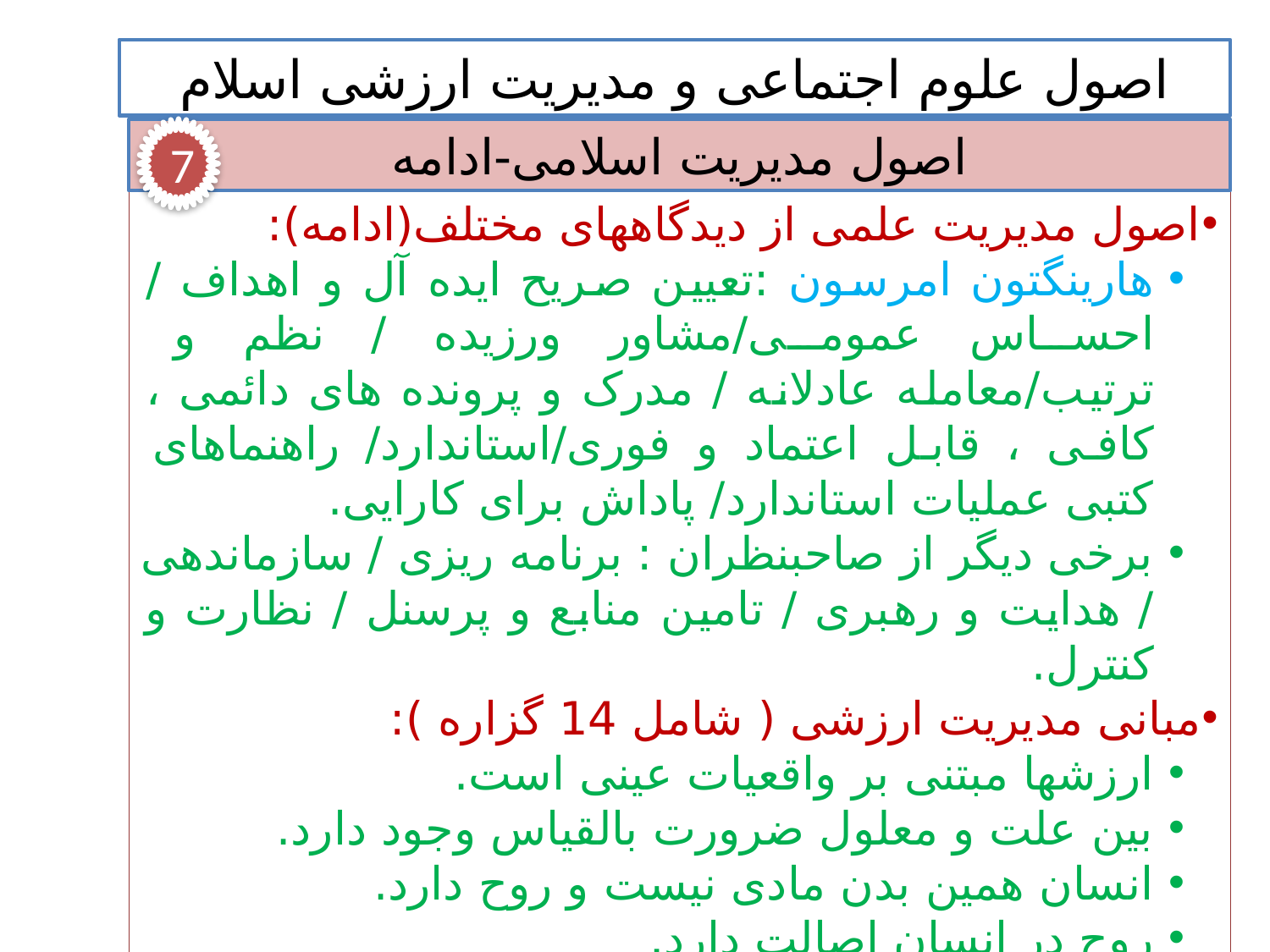

اصول علوم اجتماعی و مدیریت ارزشی اسلام
اصول مدیریت اسلامی-ادامه
7
اصول مدیریت علمی از دیدگاههای مختلف(ادامه):
هارینگتون امرسون :تعیین صریح ایده آل و اهداف / احساس عمومی/مشاور ورزیده / نظم و ترتیب/معامله عادلانه / مدرک و پرونده های دائمی ، کافی ، قابل اعتماد و فوری/استاندارد/ راهنماهای کتبی عملیات استاندارد/ پاداش برای کارایی.
برخی دیگر از صاحبنظران : برنامه ریزی / سازماندهی / هدایت و رهبری / تامین منابع و پرسنل / نظارت و کنترل.
مبانی مدیریت ارزشی ( شامل 14 گزاره ):
ارزشها مبتنی بر واقعیات عینی است.
بین علت و معلول ضرورت بالقیاس وجود دارد.
انسان همین بدن مادی نیست و روح دارد.
روح در انسان اصالت دارد.
روح قابل تکامل است.